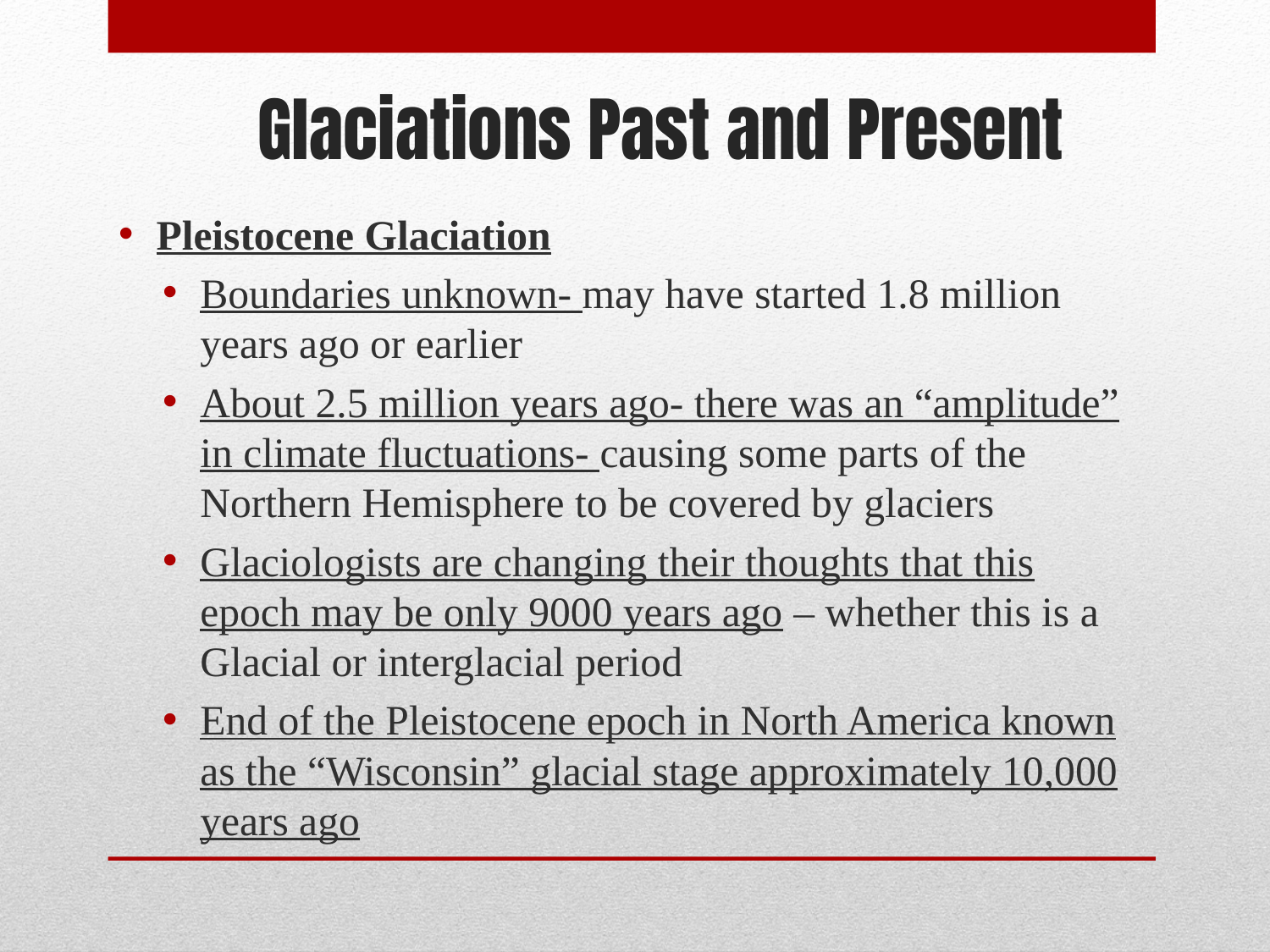

Glaciations Past and Present
Pleistocene Glaciation
Boundaries unknown- may have started 1.8 million years ago or earlier
About 2.5 million years ago- there was an “amplitude” in climate fluctuations- causing some parts of the Northern Hemisphere to be covered by glaciers
Glaciologists are changing their thoughts that this epoch may be only 9000 years ago – whether this is a Glacial or interglacial period
End of the Pleistocene epoch in North America known as the “Wisconsin” glacial stage approximately 10,000 years ago